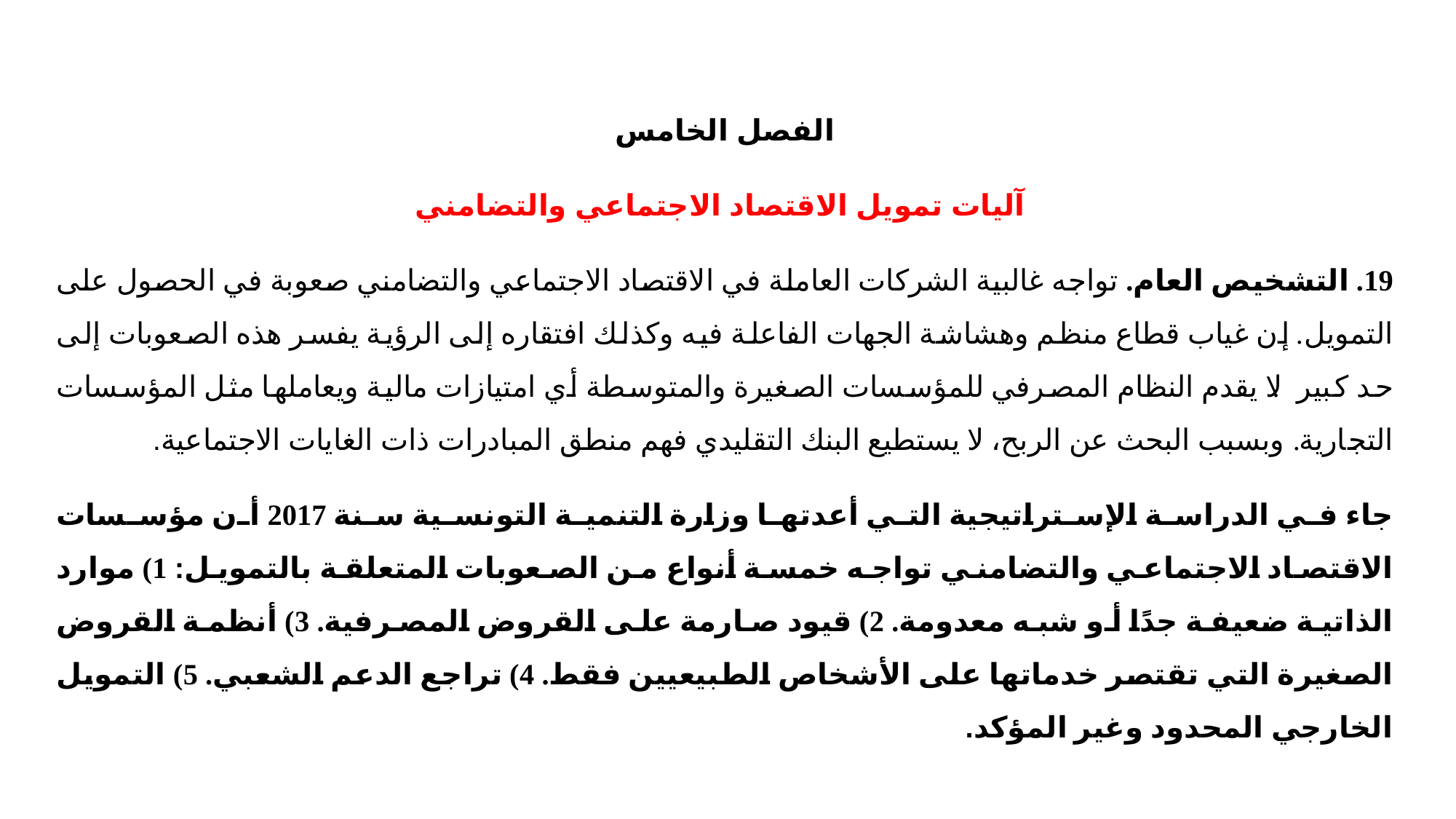

الفصل الخامس
آليات تمويل الاقتصاد الاجتماعي والتضامني
19. التشخيص العام. تواجه غالبية الشركات العاملة في الاقتصاد الاجتماعي والتضامني صعوبة في الحصول على التمويل. إن غياب قطاع منظم وهشاشة الجهات الفاعلة فيه وكذلك افتقاره إلى الرؤية يفسر هذه الصعوبات إلى حد كبير. لا يقدم النظام المصرفي للمؤسسات الصغيرة والمتوسطة أي امتيازات مالية ويعاملها مثل المؤسسات التجارية. وبسبب البحث عن الربح، لا يستطيع البنك التقليدي فهم منطق المبادرات ذات الغايات الاجتماعية.
جاء في الدراسة الإستراتيجية التي أعدتها وزارة التنمية التونسية سنة 2017 أن مؤسسات الاقتصاد الاجتماعي والتضامني تواجه خمسة أنواع من الصعوبات المتعلقة بالتمويل: 1) موارد الذاتية ضعيفة جدًا أو شبه معدومة. 2) قيود صارمة على القروض المصرفية. 3) أنظمة القروض الصغيرة التي تقتصر خدماتها على الأشخاص الطبيعيين فقط. 4) تراجع الدعم الشعبي. 5) التمويل الخارجي المحدود وغير المؤكد.